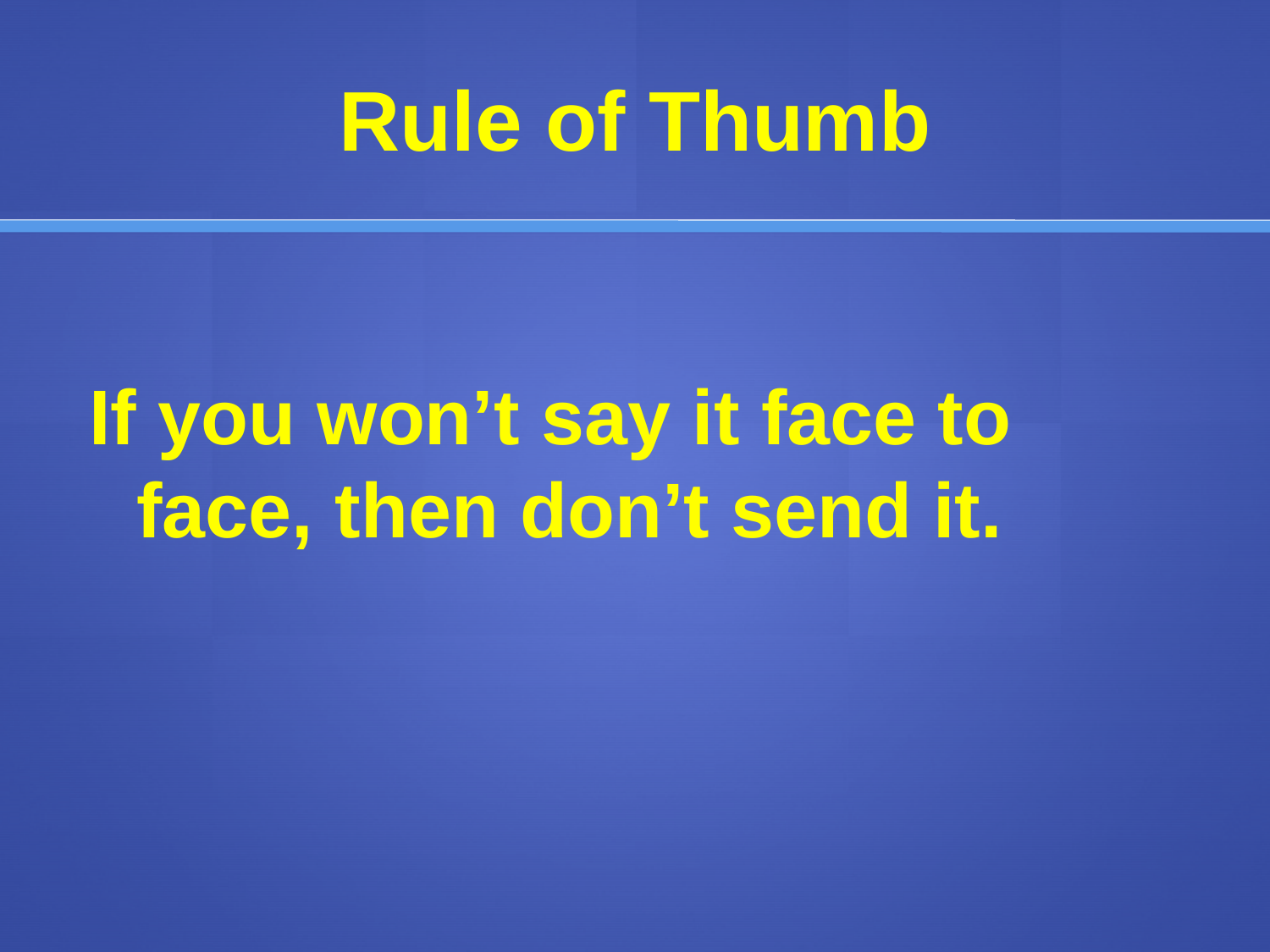

# Rule of Thumb

If you won’t say it face to face, then don’t send it.